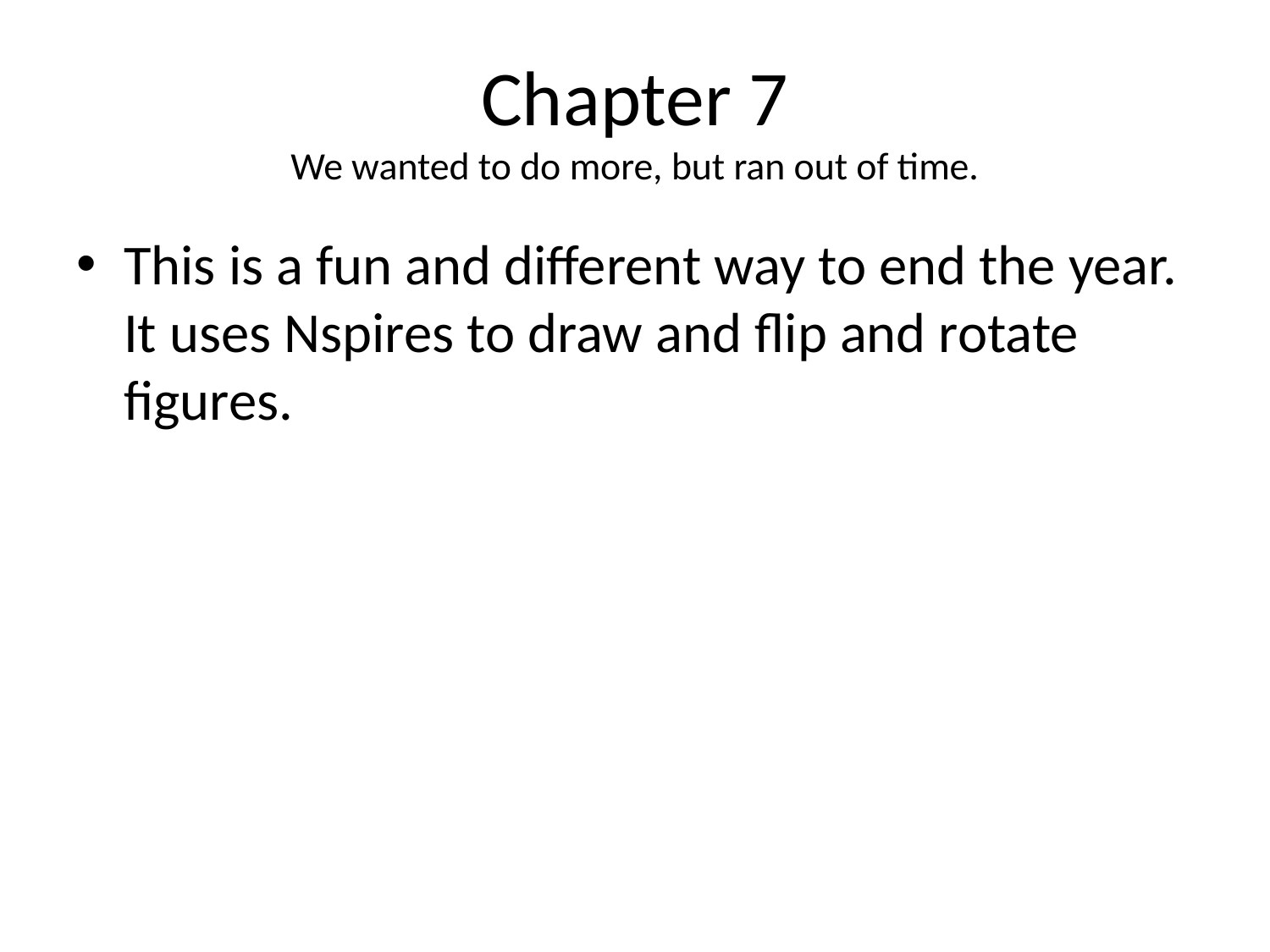

# Chapter 7 We wanted to do more, but ran out of time.
This is a fun and different way to end the year.  It uses Nspires to draw and flip and rotate figures.